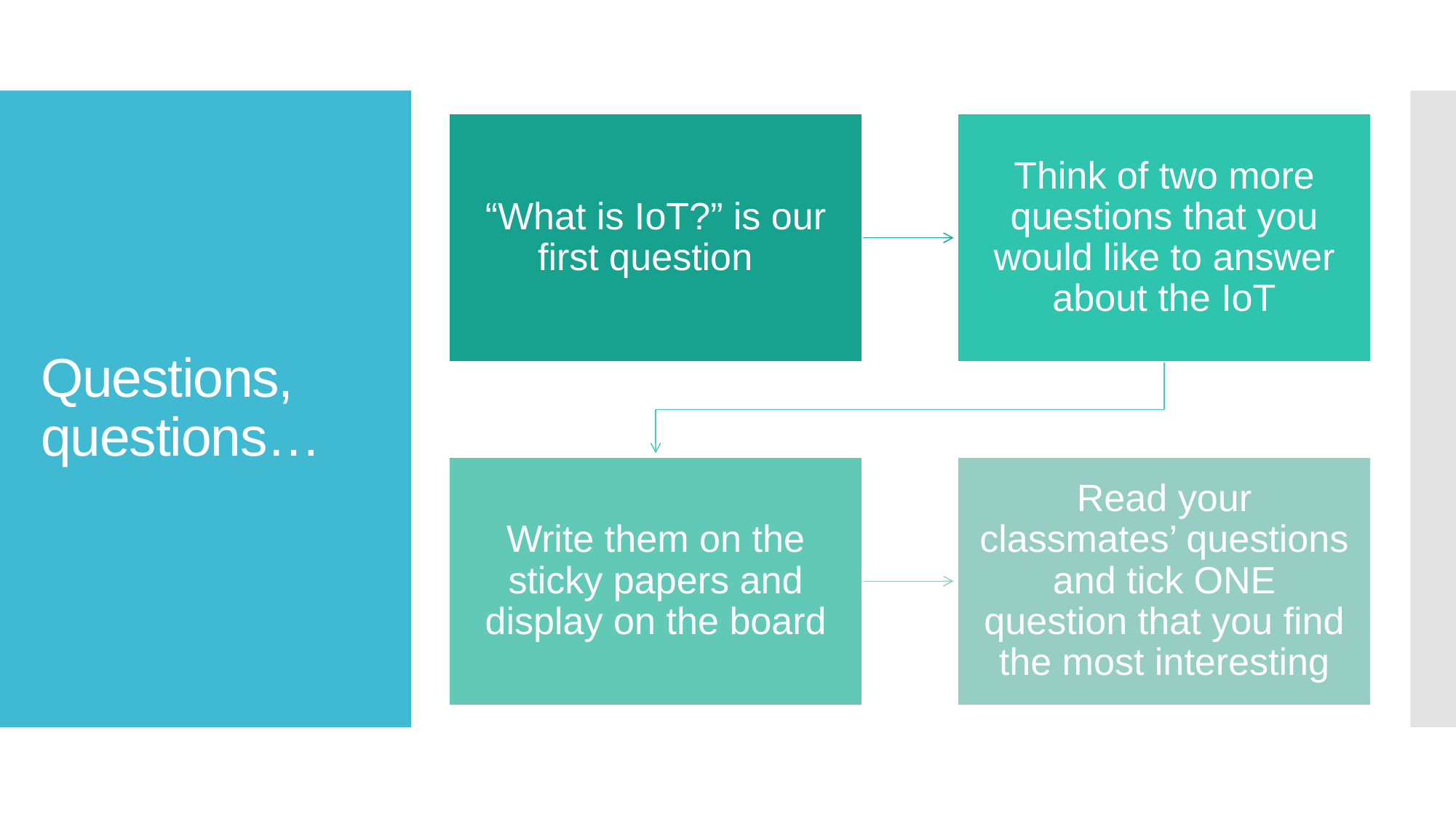

“What is IoT?” is our first question

Think of two more questions that you would like to answer about the IoT

Write them on the sticky papers and display on the board
Read your classmates’ questions and tick ONE question that you find the most interesting
# Questions, questions…